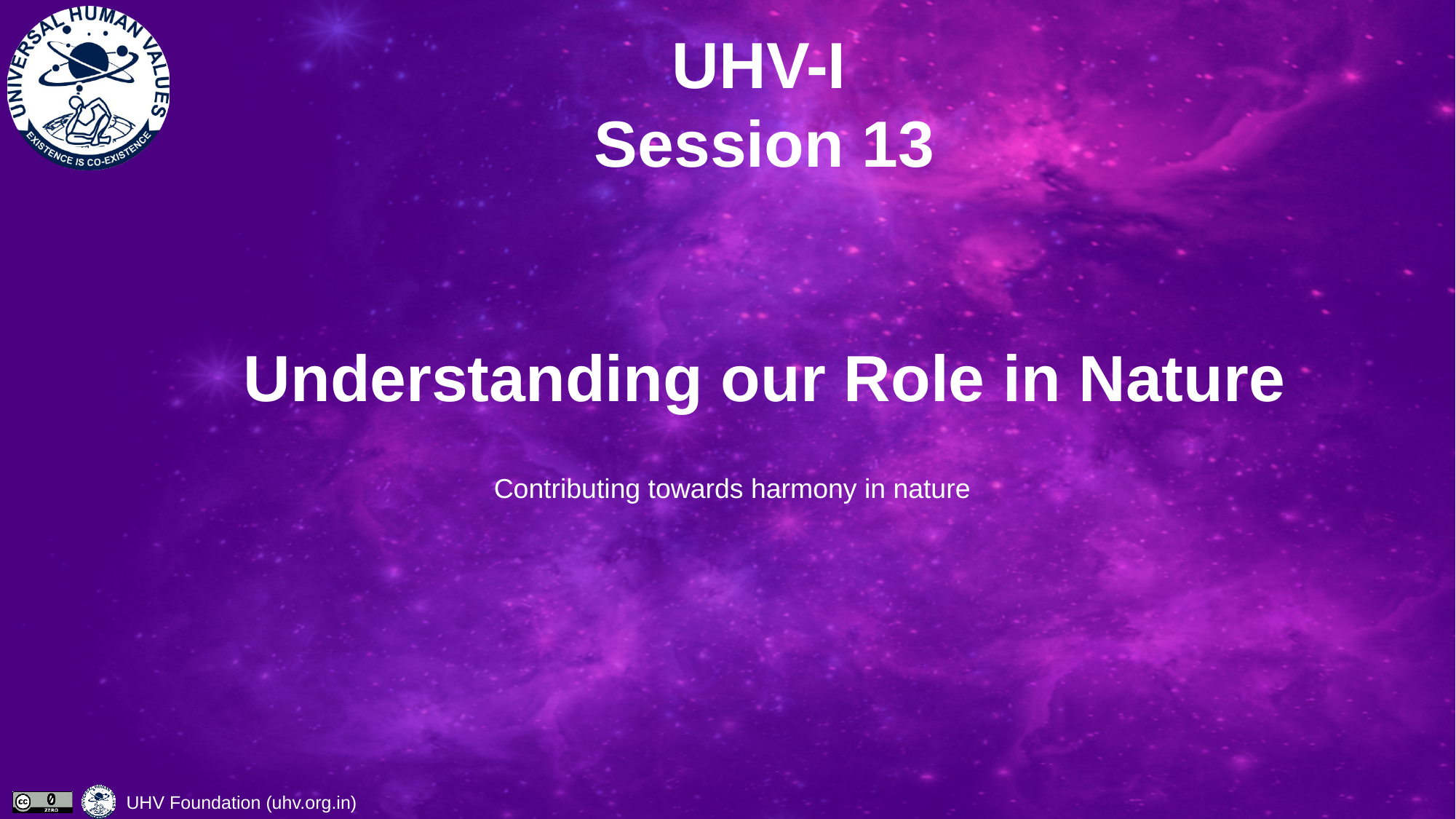

# UHV-I Session 13 Understanding our Role in Nature
Contributing towards harmony in nature